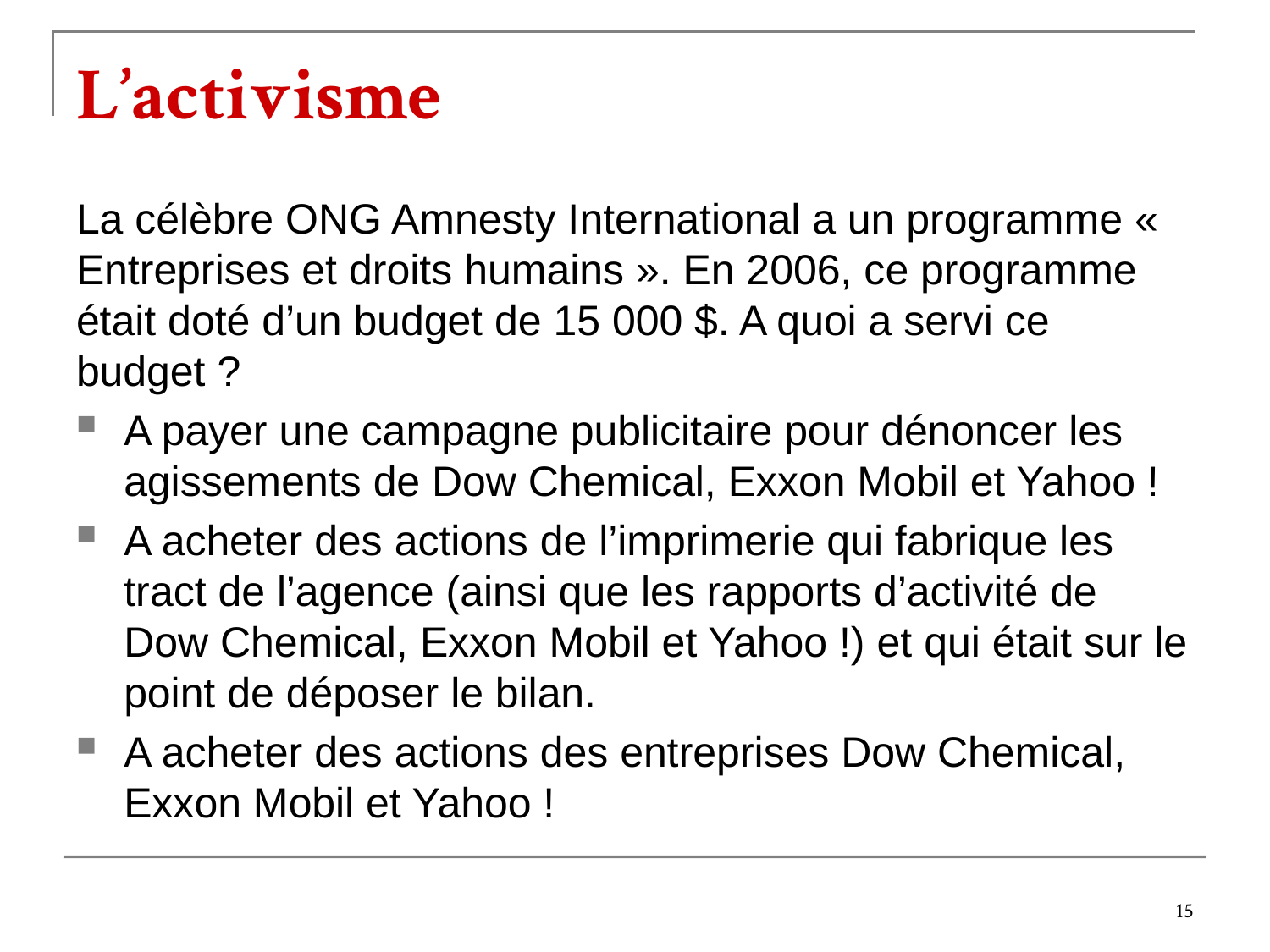

# L’activisme
La célèbre ONG Amnesty International a un programme « Entreprises et droits humains ». En 2006, ce programme était doté d’un budget de 15 000 $. A quoi a servi ce budget ?
A payer une campagne publicitaire pour dénoncer les agissements de Dow Chemical, Exxon Mobil et Yahoo !
A acheter des actions de l’imprimerie qui fabrique les tract de l’agence (ainsi que les rapports d’activité de Dow Chemical, Exxon Mobil et Yahoo !) et qui était sur le point de déposer le bilan.
A acheter des actions des entreprises Dow Chemical, Exxon Mobil et Yahoo !

15